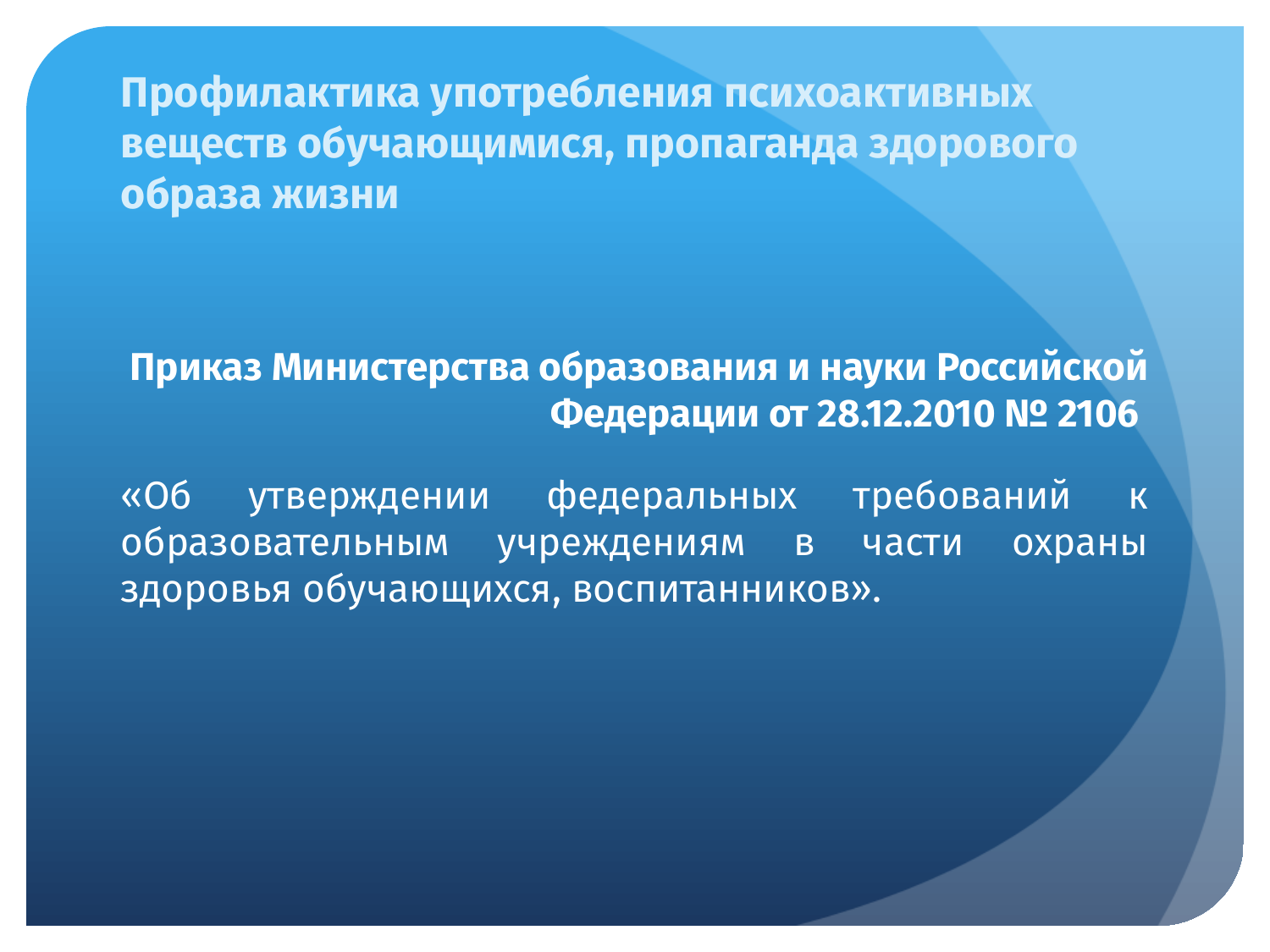

# Профилактика употребления психоактивных веществ обучающимися, пропаганда здорового образа жизни

Приказ Министерства образования и науки Российской Федерации от 28.12.2010 № 2106
«Об утверждении федеральных требований к образовательным учреждениям в части охраны здоровья обучающихся, воспитанников».